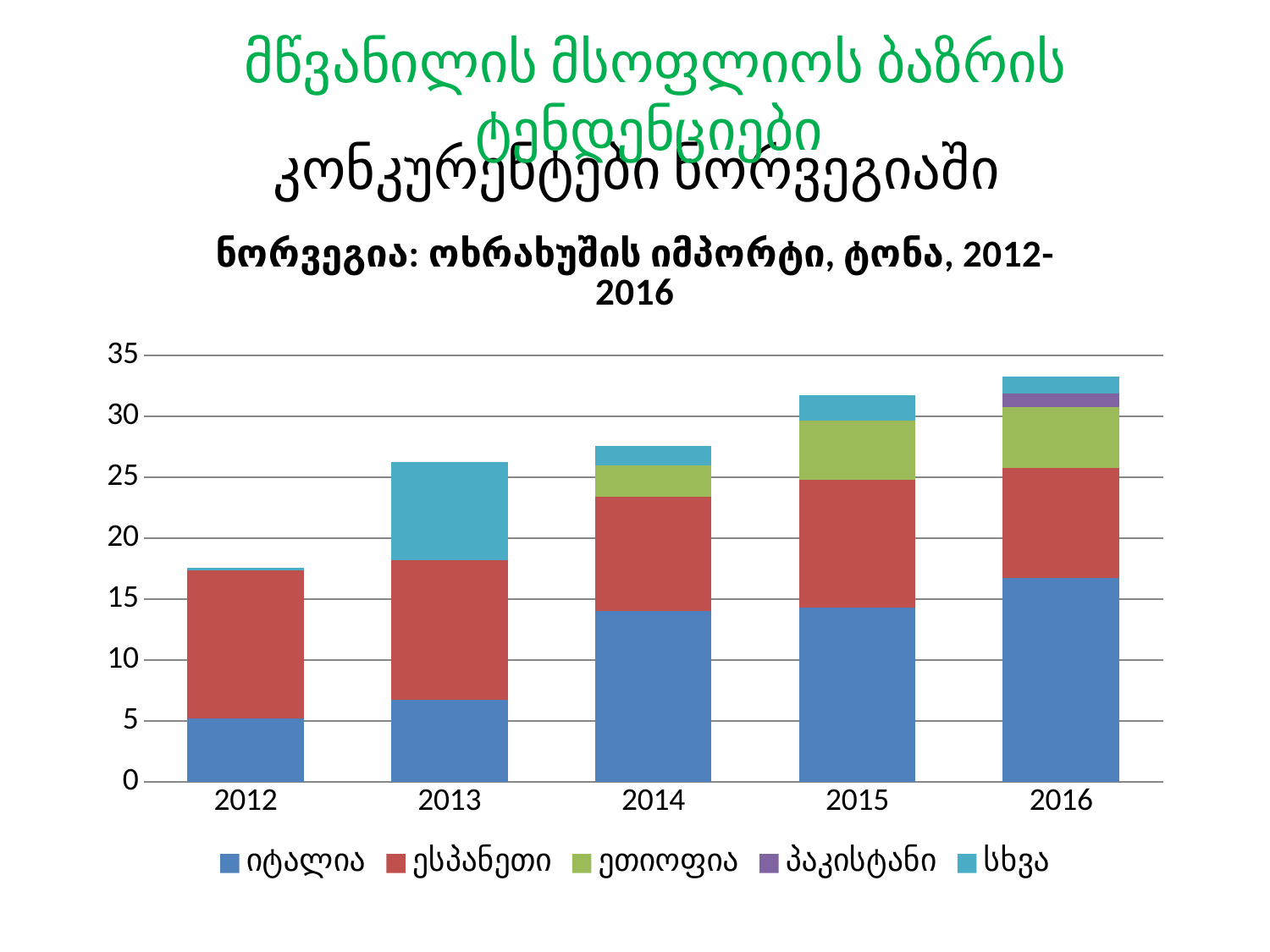

მწვანილის მსოფლიოს ბაზრის ტენდენციები
კონკურენტები ნორვეგიაში

### Chart: ნორვეგია: ოხრახუშის იმპორტი, ტონა, 2012-2016

| Category | იტალია | ესპანეთი | ეთიოფია | პაკისტანი | სხვა |
|---|---|---|---|---|---|
| 2012 | 5.165 | 12.152 | 0.0 | 0.0 | 0.27100000000000257 |
| 2013 | 6.7 | 11.51 | 0.0 | 0.0 | 8.035000000000002 |
| 2014 | 14.016 | 9.397 | 2.554 | 0.0 | 1.5759999999999992 |
| 2015 | 14.326 | 10.43 | 4.92 | 0.0 | 2.0490000000000013 |
| 2016 | 16.759 | 9.032 | 4.974 | 1.096 | 1.389999999999997 |